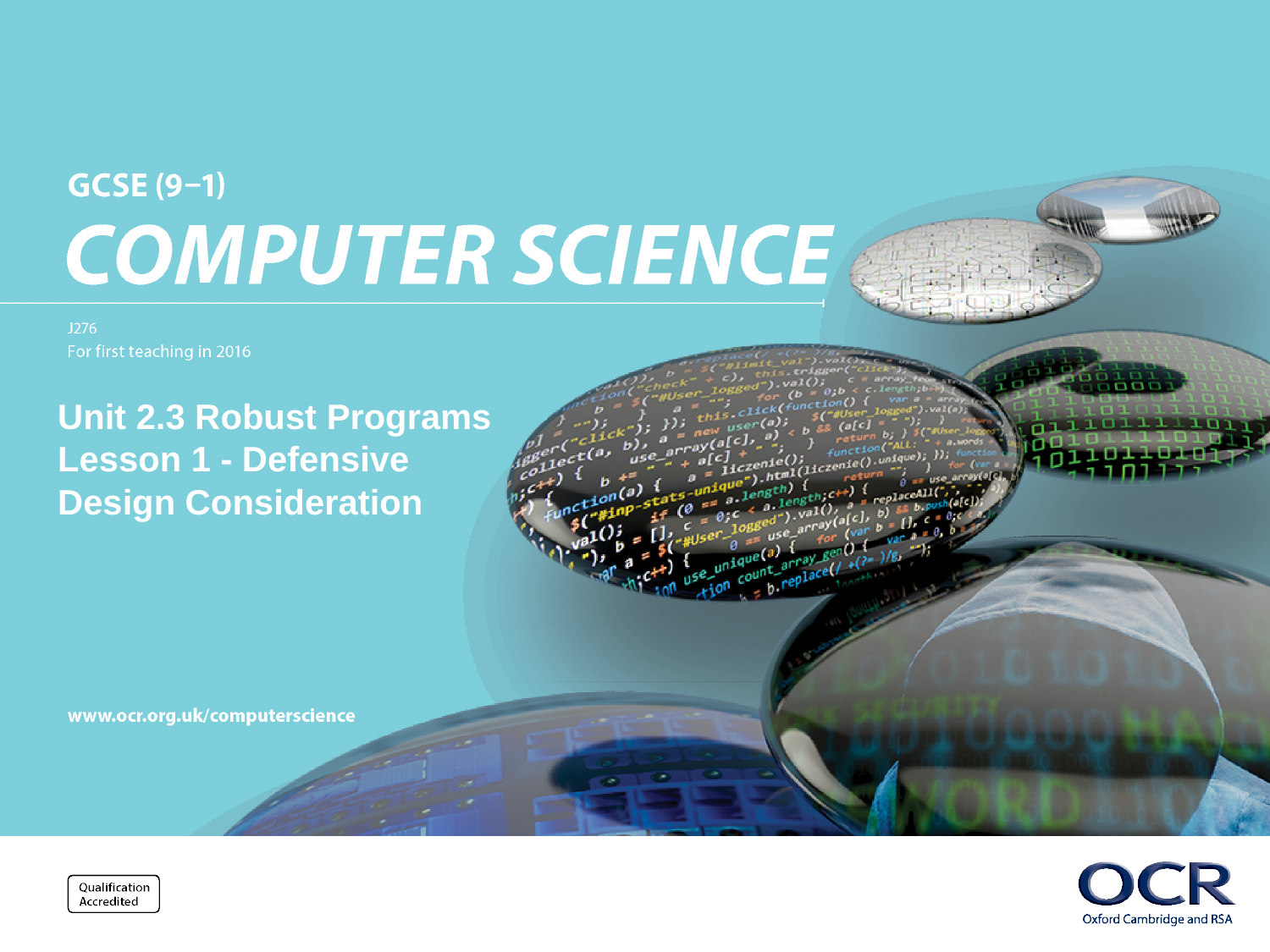

# Unit 2.3 Robust Programs Lesson 1 - Defensive Design Consideration